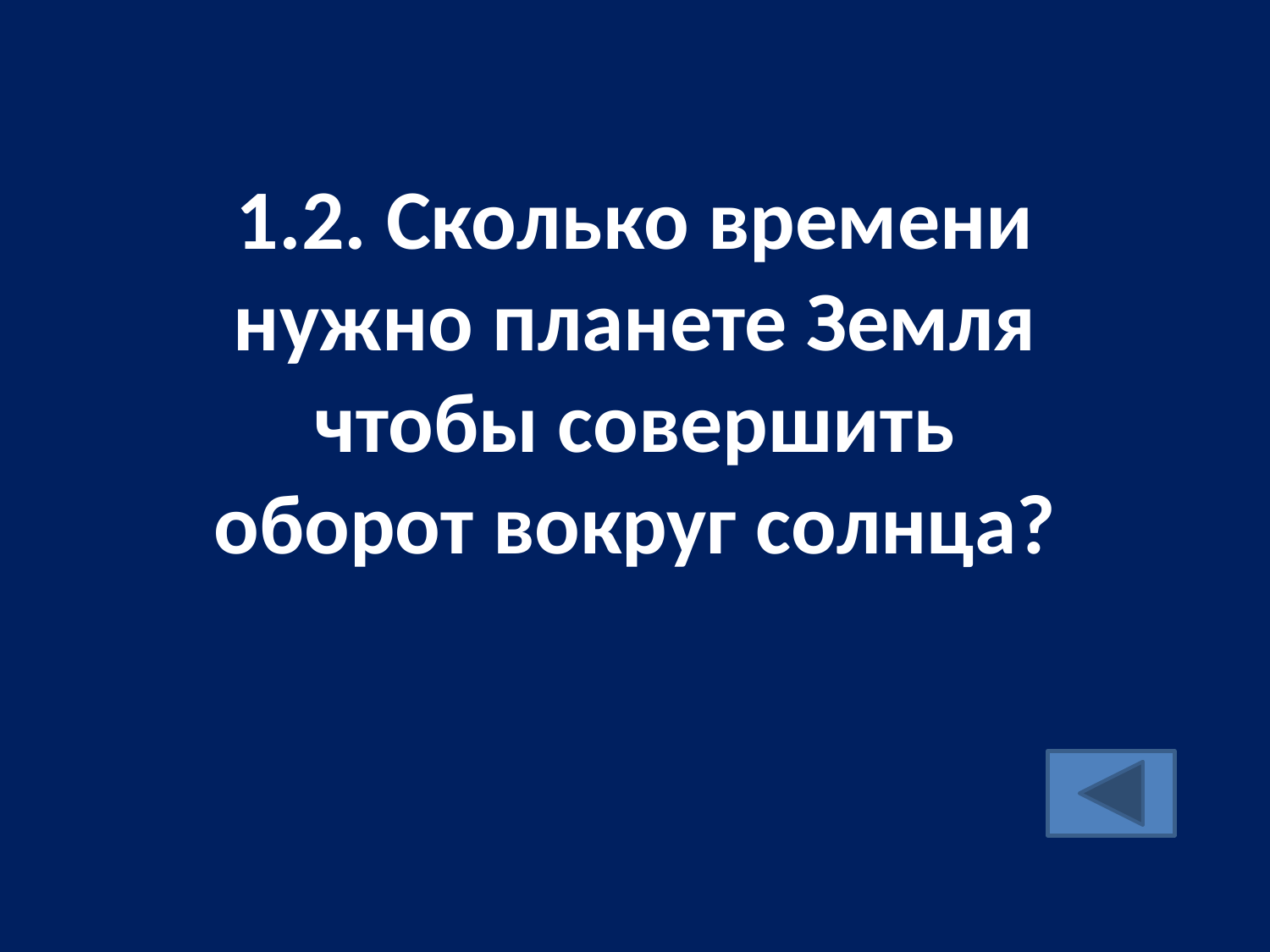

1.2. Сколько времени нужно планете Земля чтобы совершить оборот вокруг солнца?